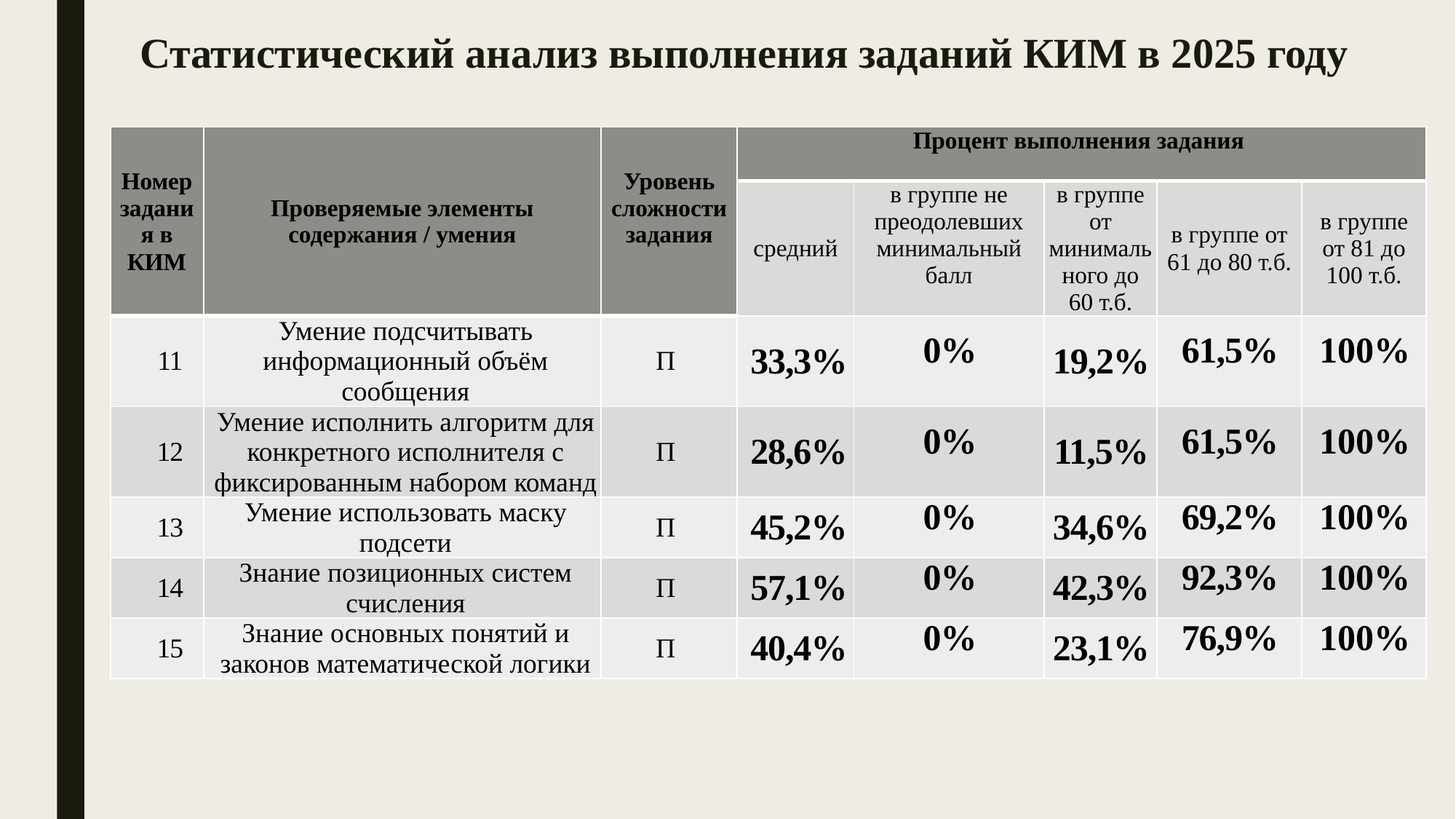

# Статистический анализ выполнения заданий КИМ в 2025 году
| Номер задания в КИМ | Проверяемые элементы содержания / умения | Уровень сложности задания | Процент выполнения задания |  |  |  |  |
| --- | --- | --- | --- | --- | --- | --- | --- |
|  |  |  | средний | в группе не преодолевших минимальный балл | в группе от минимального до 60 т.б. | в группе от 61 до 80 т.б. | в группе от 81 до 100 т.б. |
| 11 | Умение подсчитывать информационный объём сообщения | П | 33,3% | 0% | 19,2% | 61,5% | 100% |
| 12 | Умение исполнить алгоритм для конкретного исполнителя с фиксированным набором команд | П | 28,6% | 0% | 11,5% | 61,5% | 100% |
| 13 | Умение использовать маску подсети | П | 45,2% | 0% | 34,6% | 69,2% | 100% |
| 14 | Знание позиционных систем счисления | П | 57,1% | 0% | 42,3% | 92,3% | 100% |
| 15 | Знание основных понятий и законов математической логики | П | 40,4% | 0% | 23,1% | 76,9% | 100% |